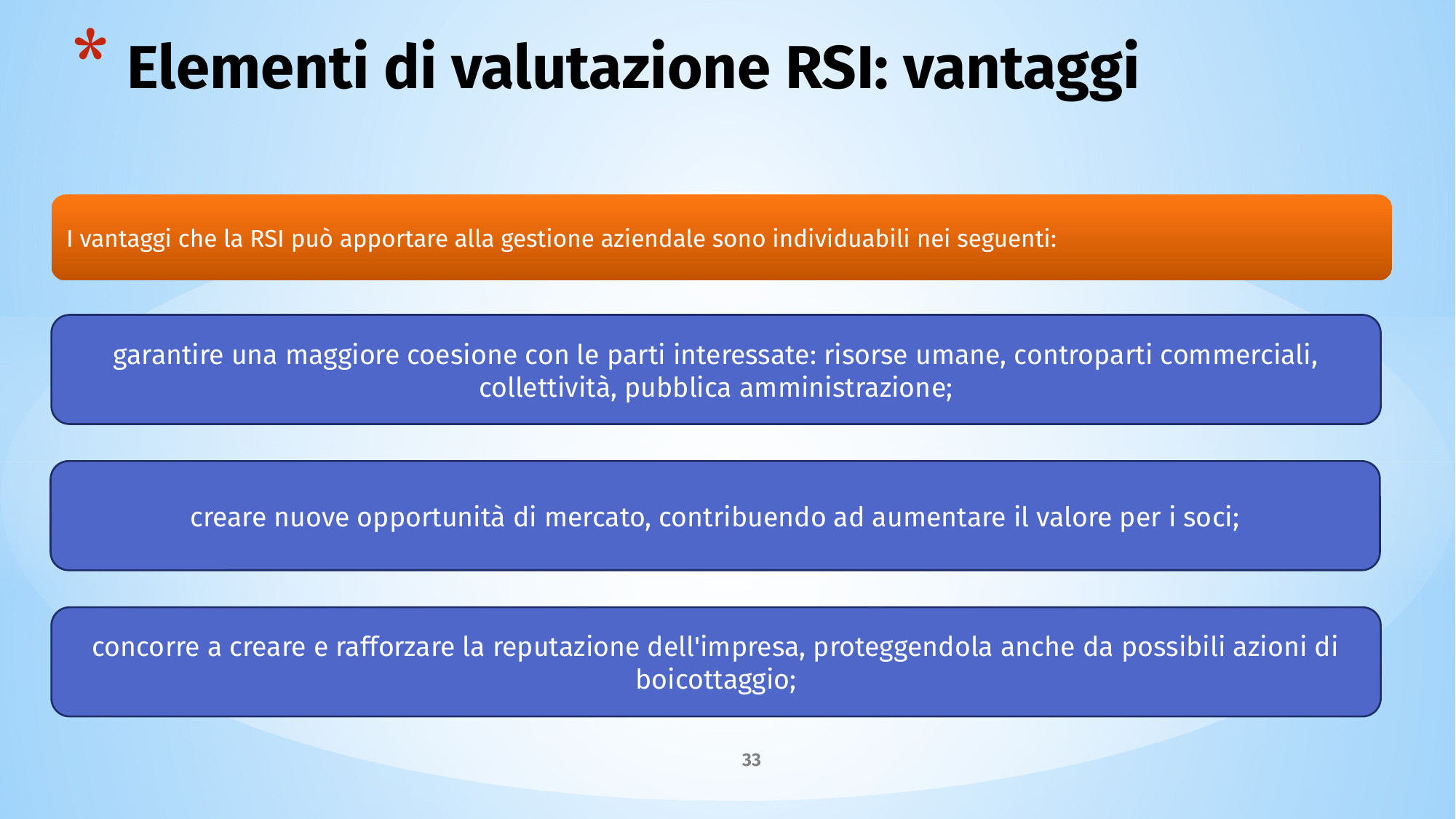

# Elementi di valutazione RSI: vantaggi
I vantaggi che la RSI può apportare alla gestione aziendale sono individuabili nei seguenti:
garantire una maggiore coesione con le parti interessate: risorse umane, controparti commerciali, collettività, pubblica amministrazione;
creare nuove opportunità di mercato, contribuendo ad aumentare il valore per i soci;
concorre a creare e rafforzare la reputazione dell'impresa, proteggendola anche da possibili azioni di boicottaggio;
33